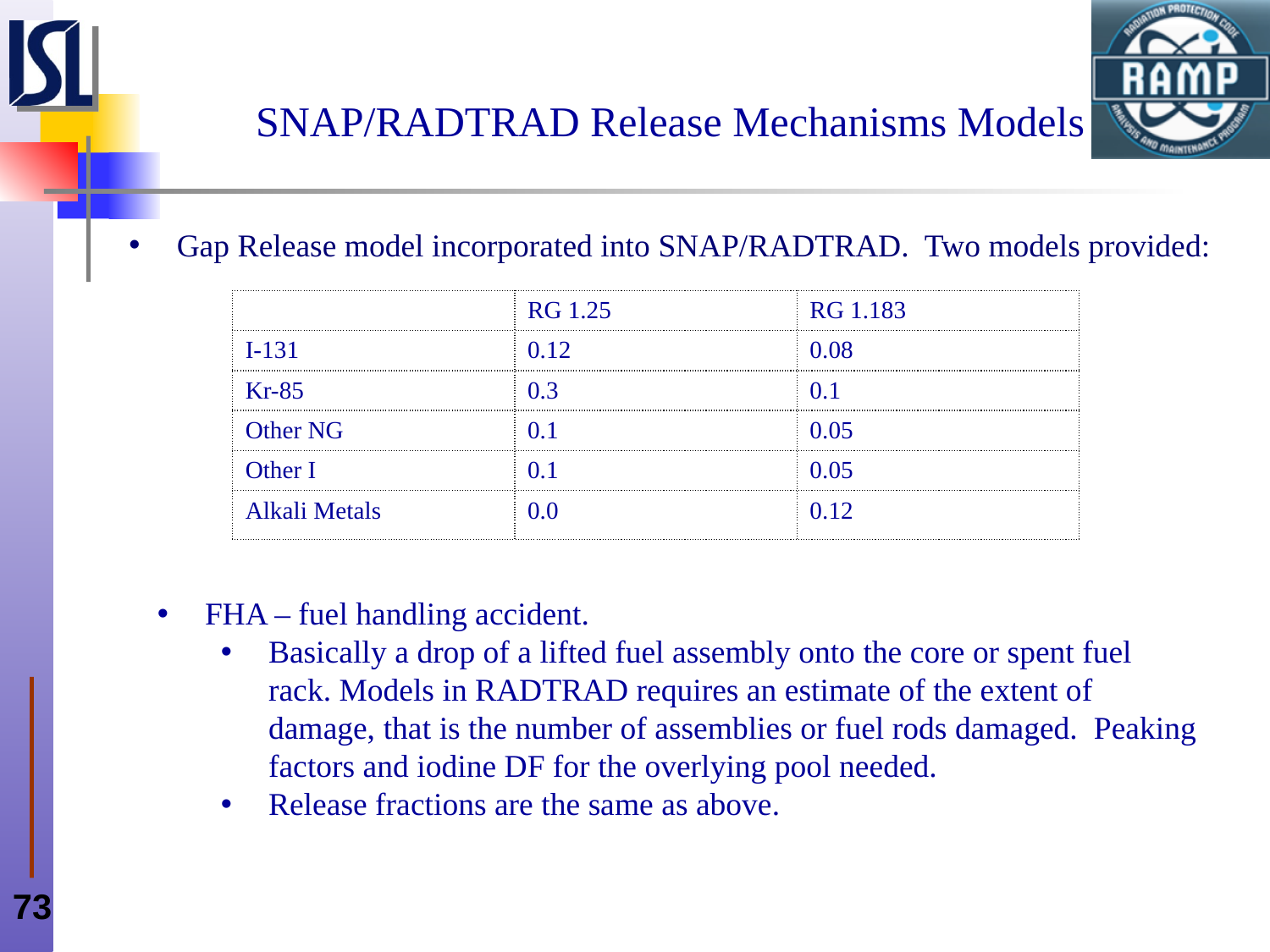

# SNAP/RADTRAD Release Mechanisms Models
Gap Release model incorporated into SNAP/RADTRAD.  Two models provided:

|  | RG 1.25 | RG 1.183 |
| --- | --- | --- |
| I-131 | 0.12 | 0.08 |
| Kr-85 | 0.3 | 0.1 |
| Other NG | 0.1 | 0.05 |
| Other I | 0.1 | 0.05 |
| Alkali Metals | 0.0 | 0.12 |
FHA – fuel handling accident.
Basically a drop of a lifted fuel assembly onto the core or spent fuel rack. Models in RADTRAD requires an estimate of the extent of damage, that is the number of assemblies or fuel rods damaged.  Peaking factors and iodine DF for the overlying pool needed.
Release fractions are the same as above.